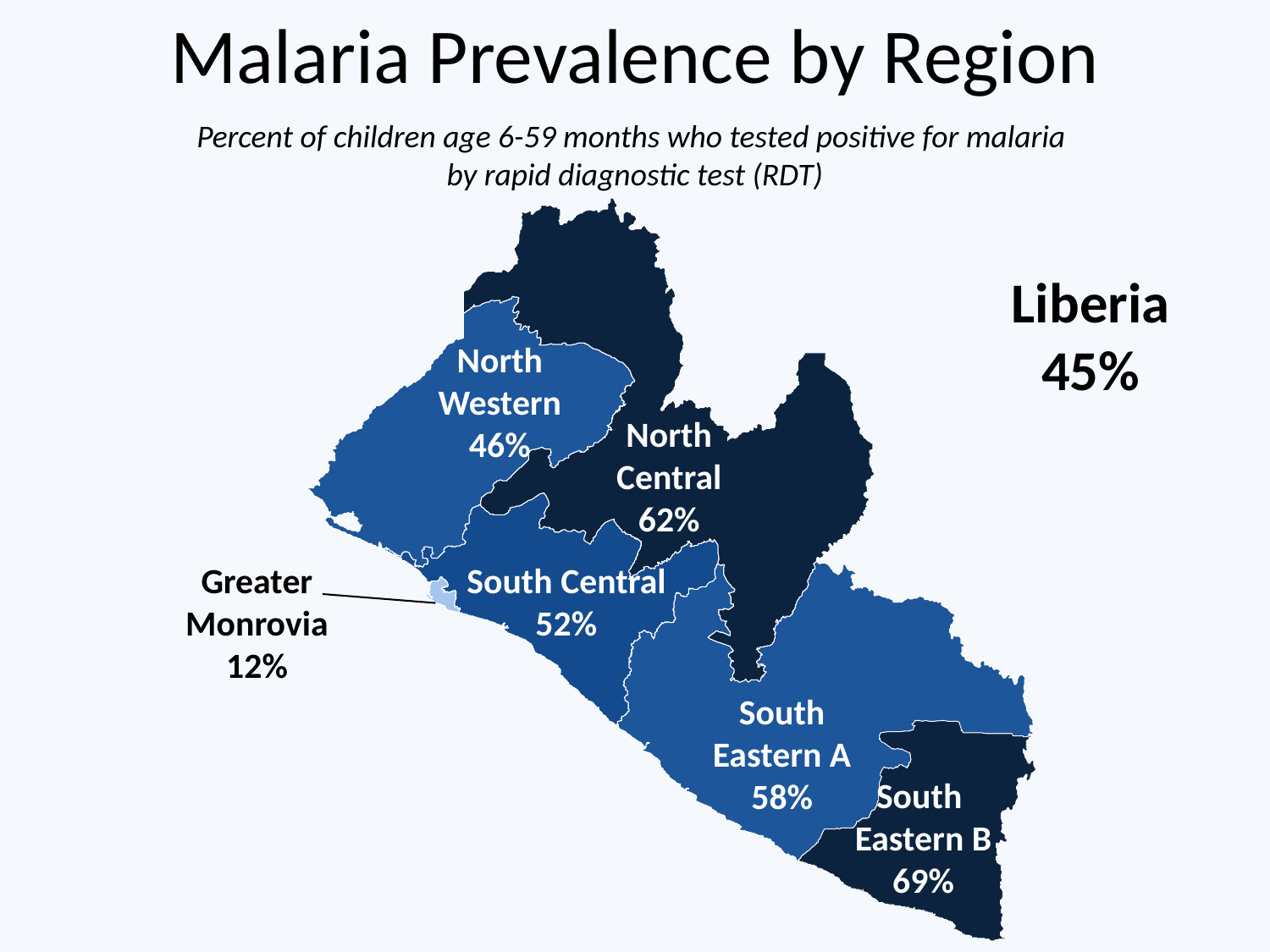

# Malaria Prevalence by Region
Percent of children age 6-59 months who tested positive for malaria
by rapid diagnostic test (RDT)

Liberia
45%

North Western
46%
North Central
62%

South Central
52%
Greater Monrovia
12%

South Eastern A
58%

South
Eastern B
69%